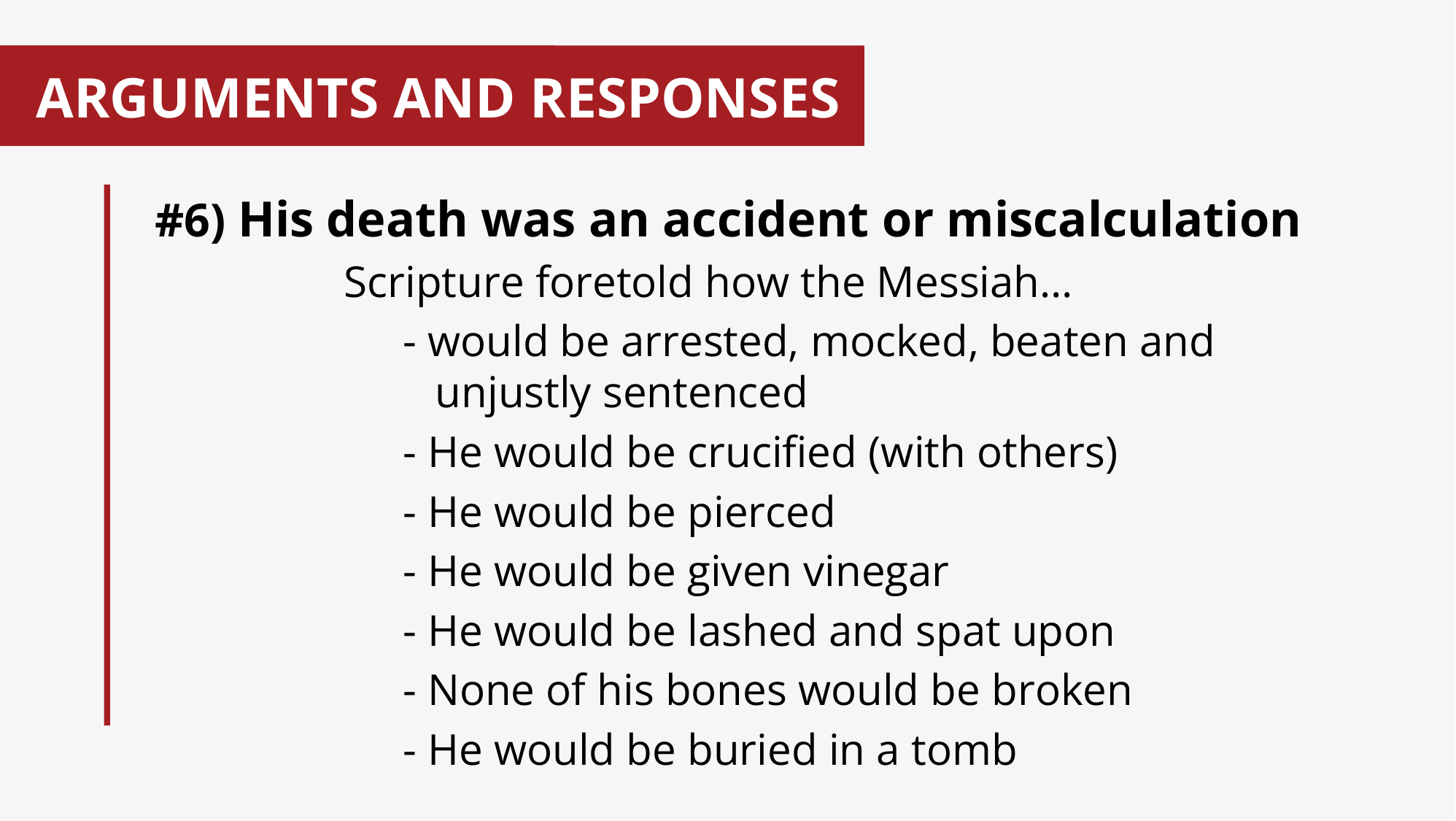

ARGUMENTS AND RESPONSES
#
#6) His death was an accident or miscalculation
                 Scripture foretold how the Messiah…
  - would be arrested, mocked, beaten and unjustly sentenced
  - He would be crucified (with others)
  - He would be pierced
  - He would be given vinegar
  - He would be lashed and spat upon
  - None of his bones would be broken
  - He would be buried in a tomb